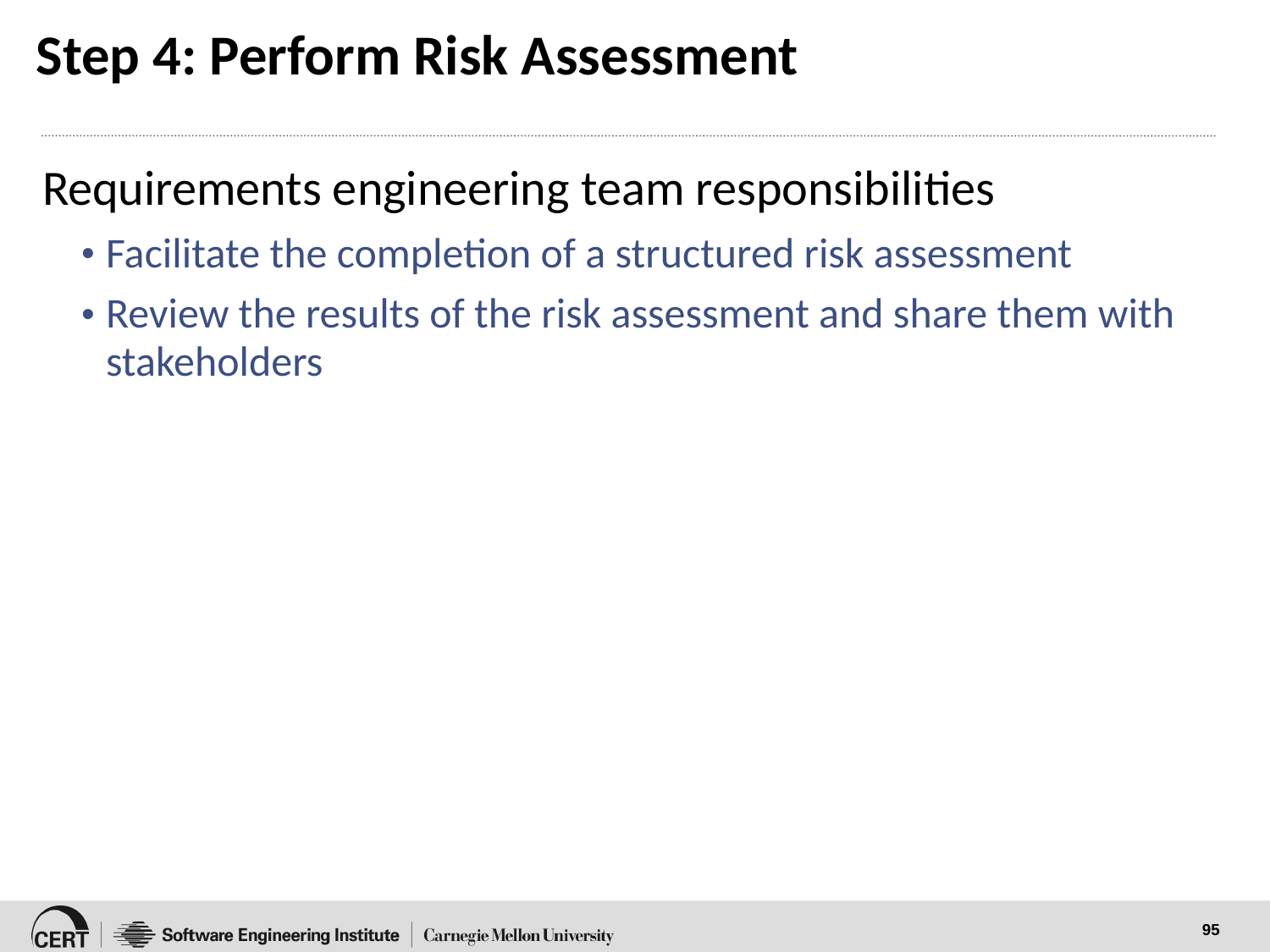

# Step 4: Perform Risk Assessment
Requirements engineering team responsibilities
Facilitate the completion of a structured risk assessment
Review the results of the risk assessment and share them with stakeholders